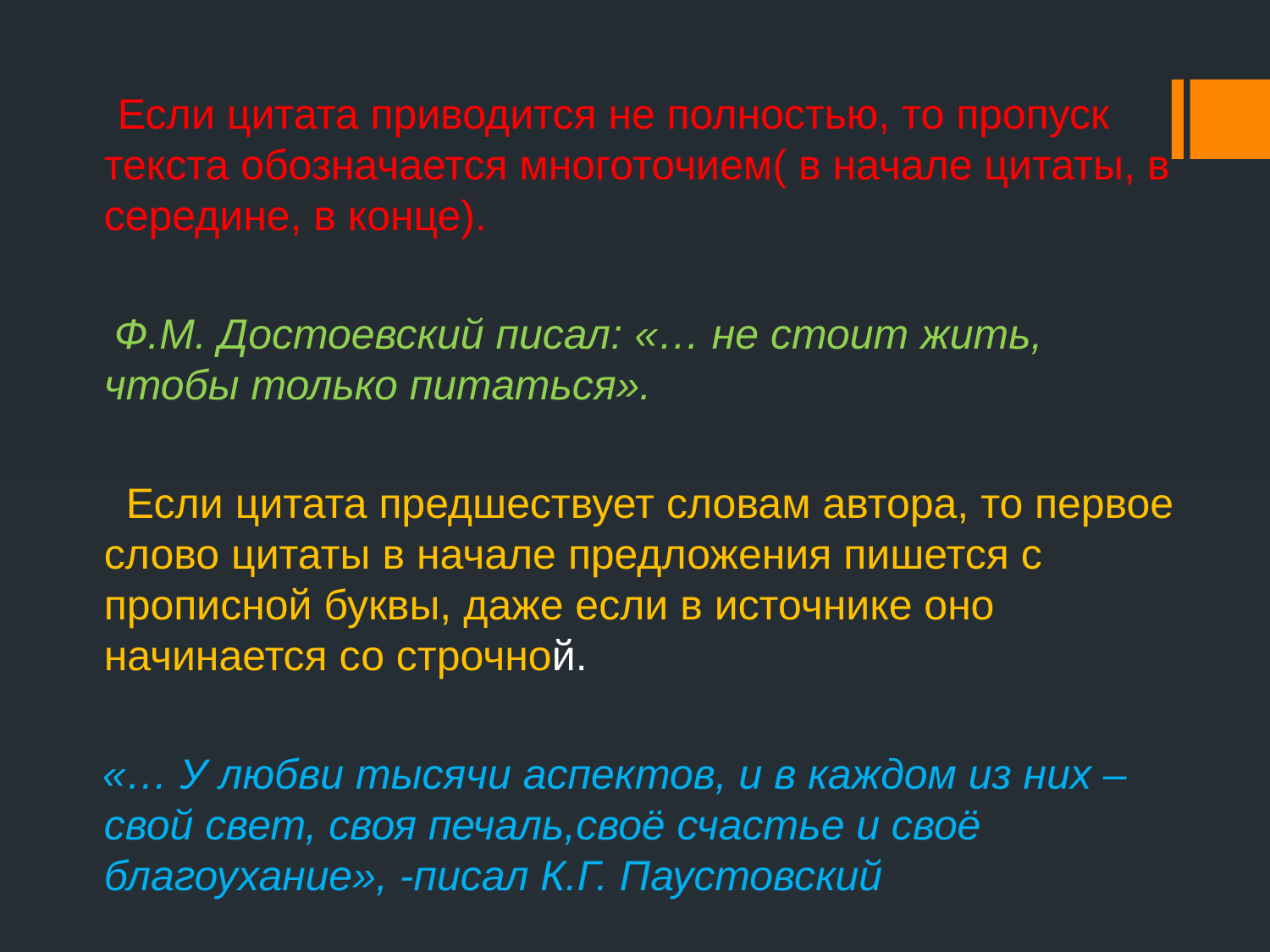

Если цитата приводится не полностью, то пропуск текста обозначается многоточием( в начале цитаты, в середине, в конце).

   Ф.М. Достоевский писал: «… не стоит жить, чтобы только питаться».

    Если цитата предшествует словам автора, то первое слово цитаты в начале предложения пишется с прописной буквы, даже если в источнике оно начинается со строчной.

  «… У любви тысячи аспектов, и в каждом из них – свой свет, своя печаль,своё счастье и своё благоухание», -писал К.Г. Паустовский